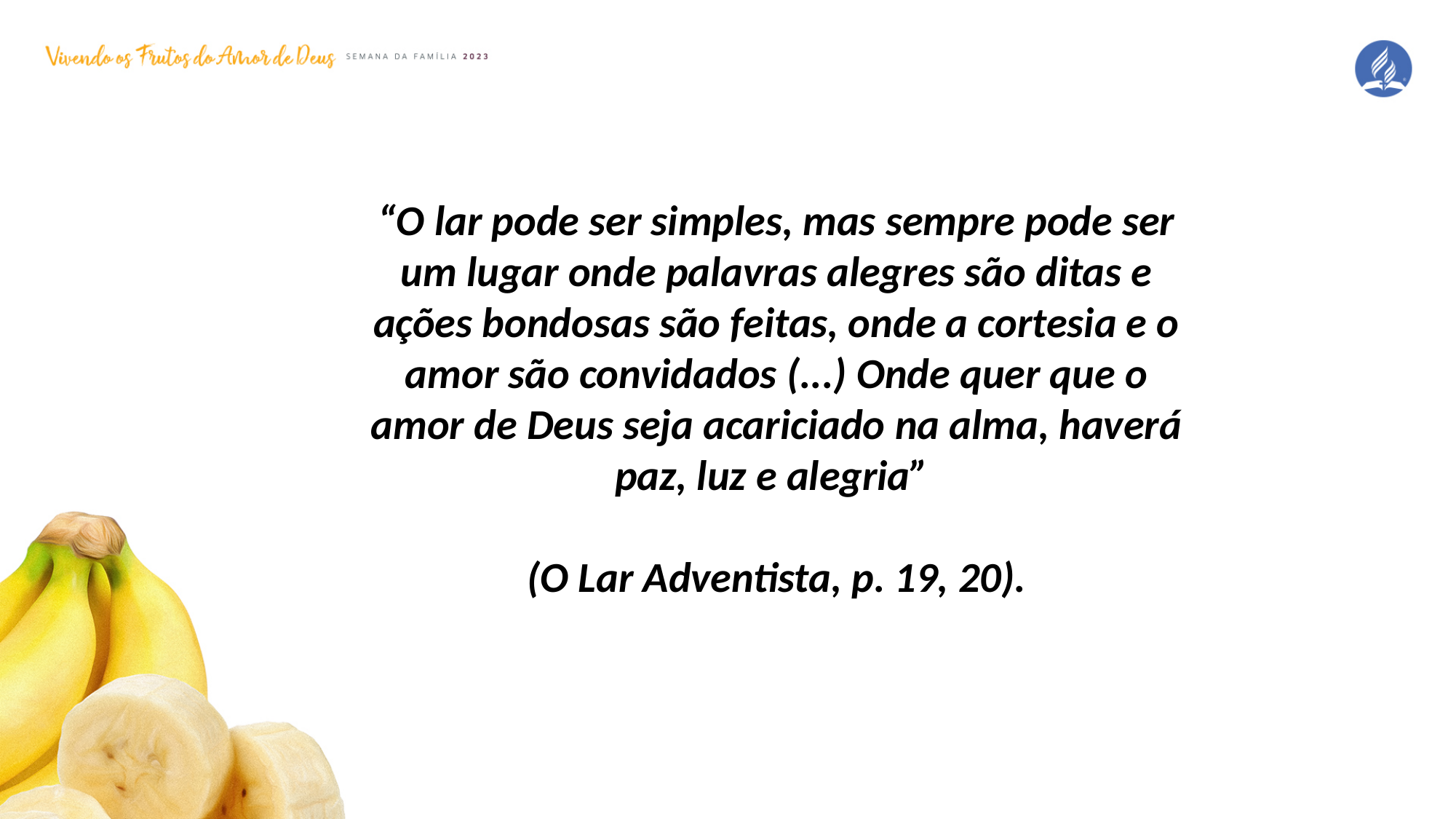

“O lar pode ser simples, mas sempre pode ser um lugar onde palavras alegres são ditas e ações bondosas são feitas, onde a cortesia e o amor são convidados (...) Onde quer que o amor de Deus seja acariciado na alma, haverá paz, luz e alegria”

(O Lar Adventista, p. 19, 20).